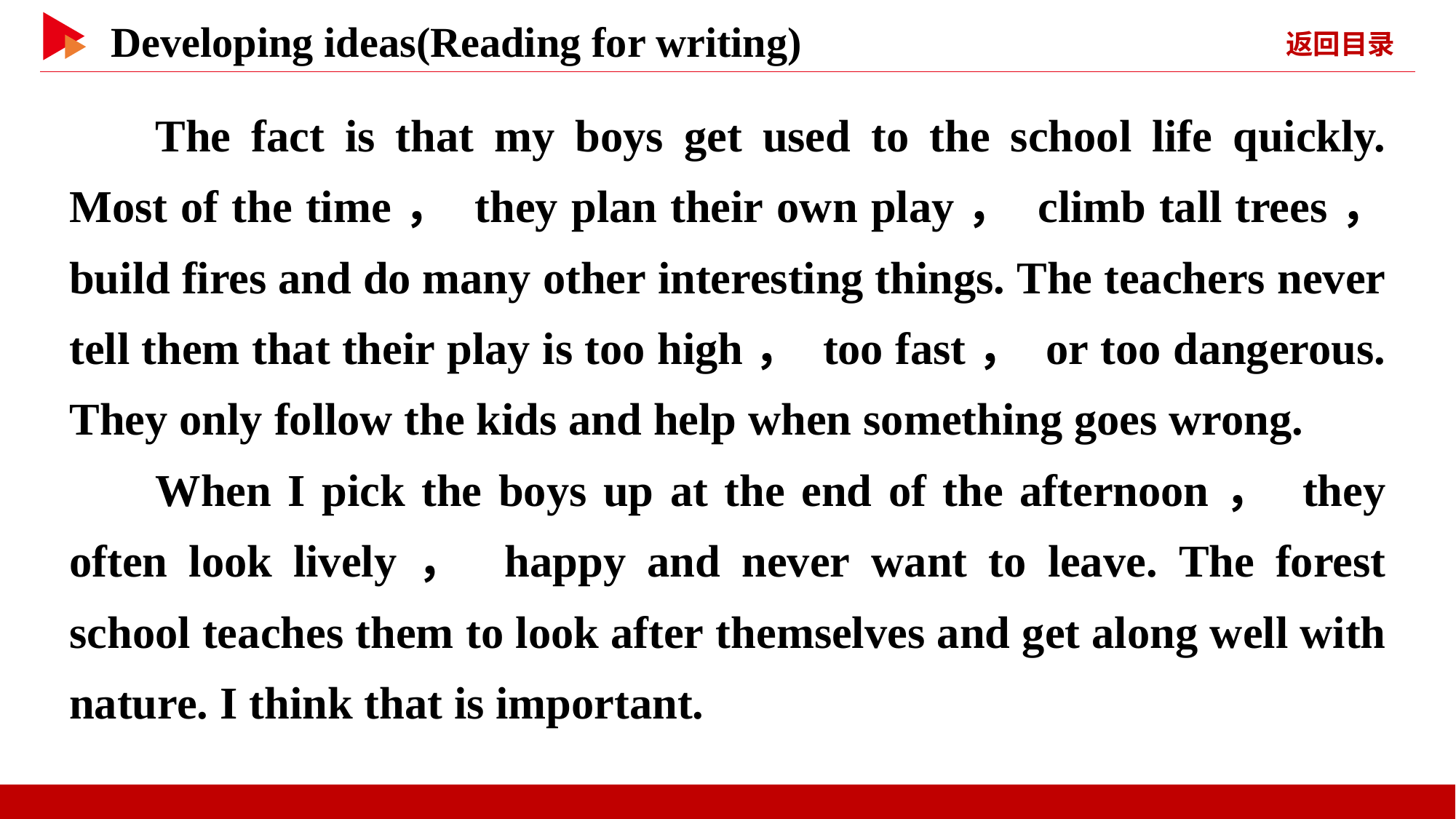

The fact is that my boys get used to the school life quickly. Most of the time， they plan their own play， climb tall trees， build fires and do many other interesting things. The teachers never tell them that their play is too high， too fast， or too dangerous. They only follow the kids and help when something goes wrong.
When I pick the boys up at the end of the afternoon， they often look lively， happy and never want to leave. The forest school teaches them to look after themselves and get along well with nature. I think that is important.